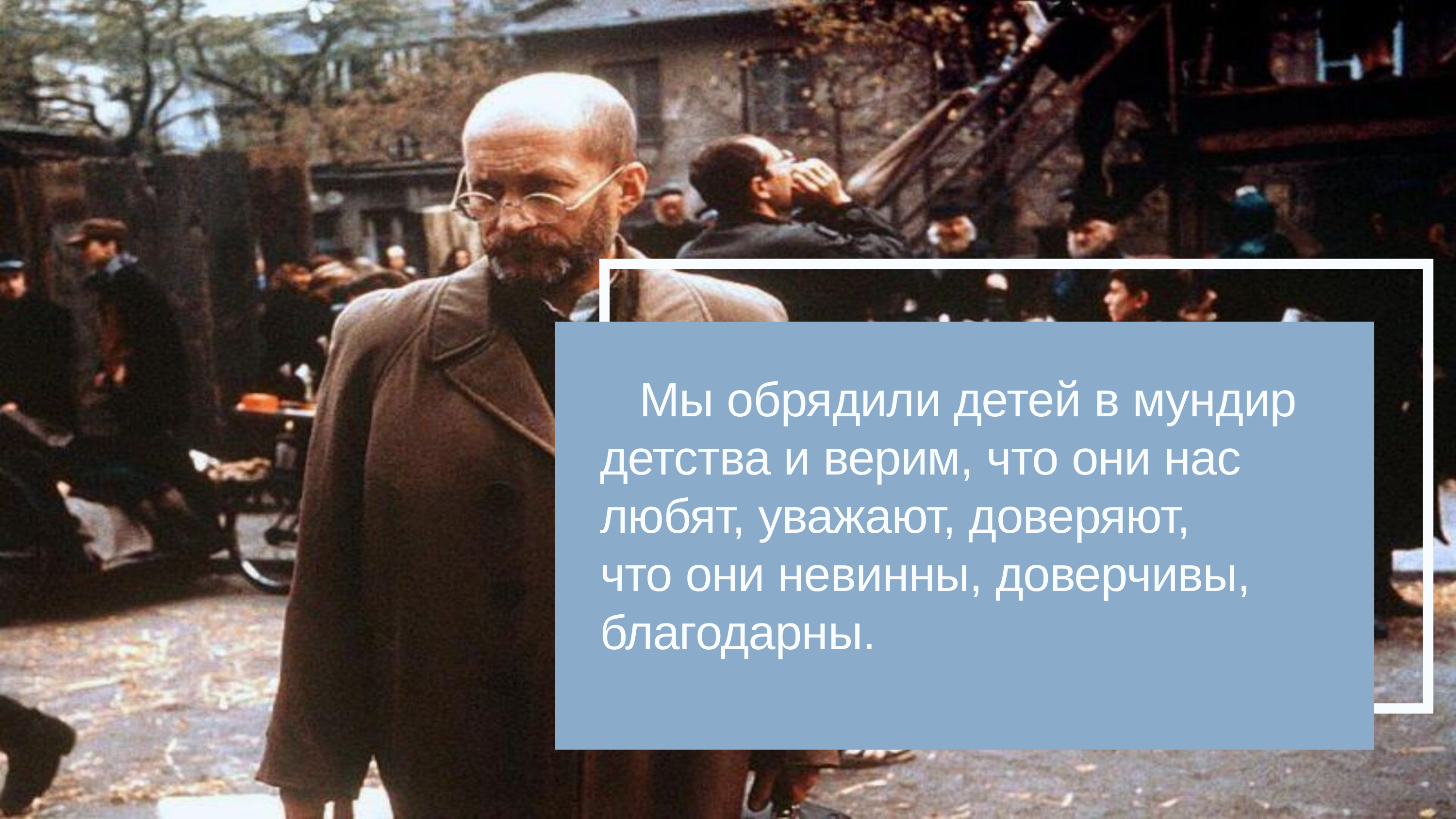

Мы обрядили детей в мундир детства и верим, что они нас любят, уважают, доверяют,
что они невинны, доверчивы, благодарны.